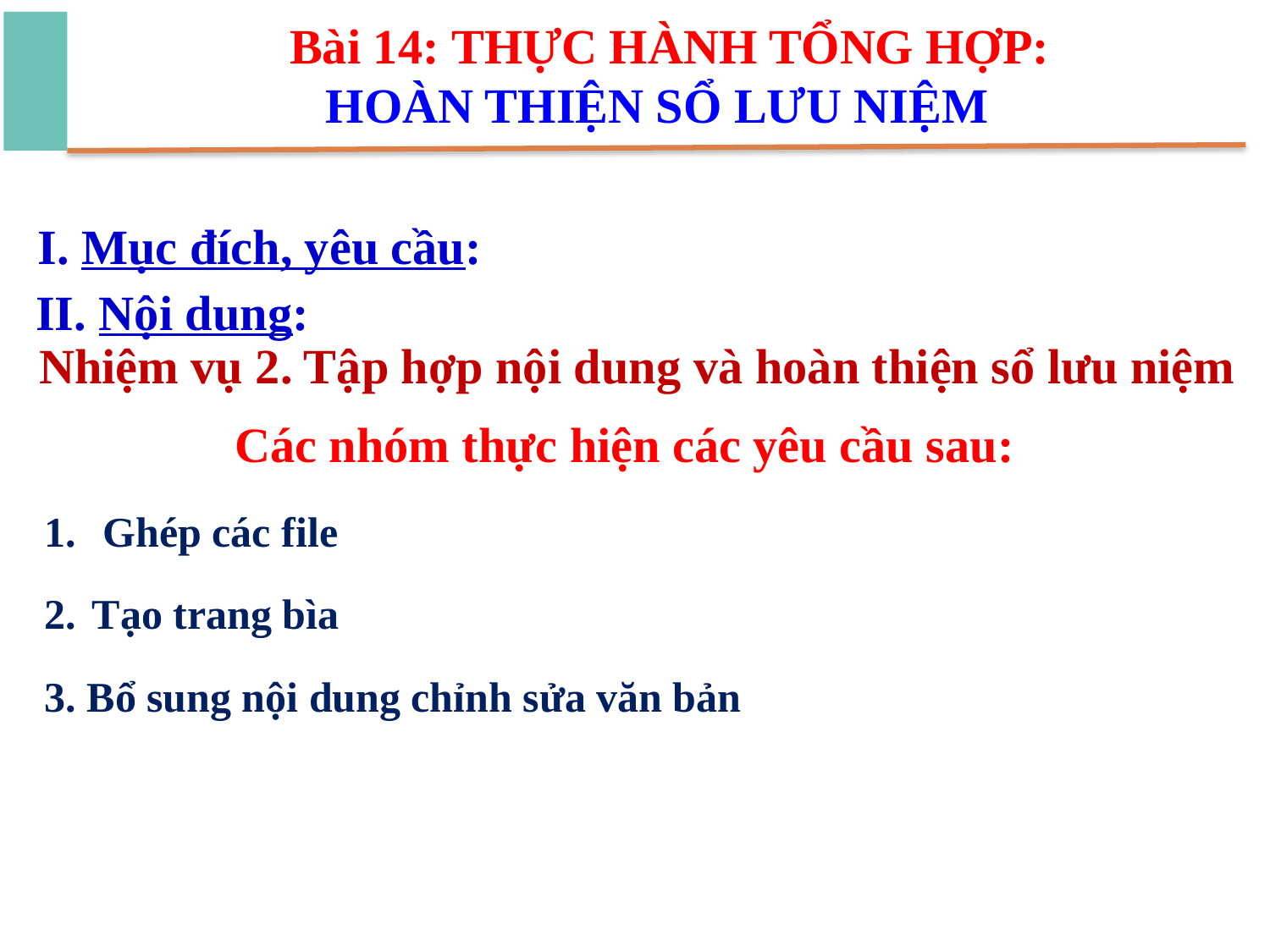

Bài 14: THỰC HÀNH TỔNG HỢP:
HOÀN THIỆN SỔ LƯU NIỆM

I. Mục đích, yêu cầu:
II. Nội dung:
Nhiệm vụ 2. Tập hợp nội dung và hoàn thiện sổ lưu niệm
Các nhóm thực hiện các yêu cầu sau:
 Ghép các file
Tạo trang bìa
3. Bổ sung nội dung chỉnh sửa văn bản